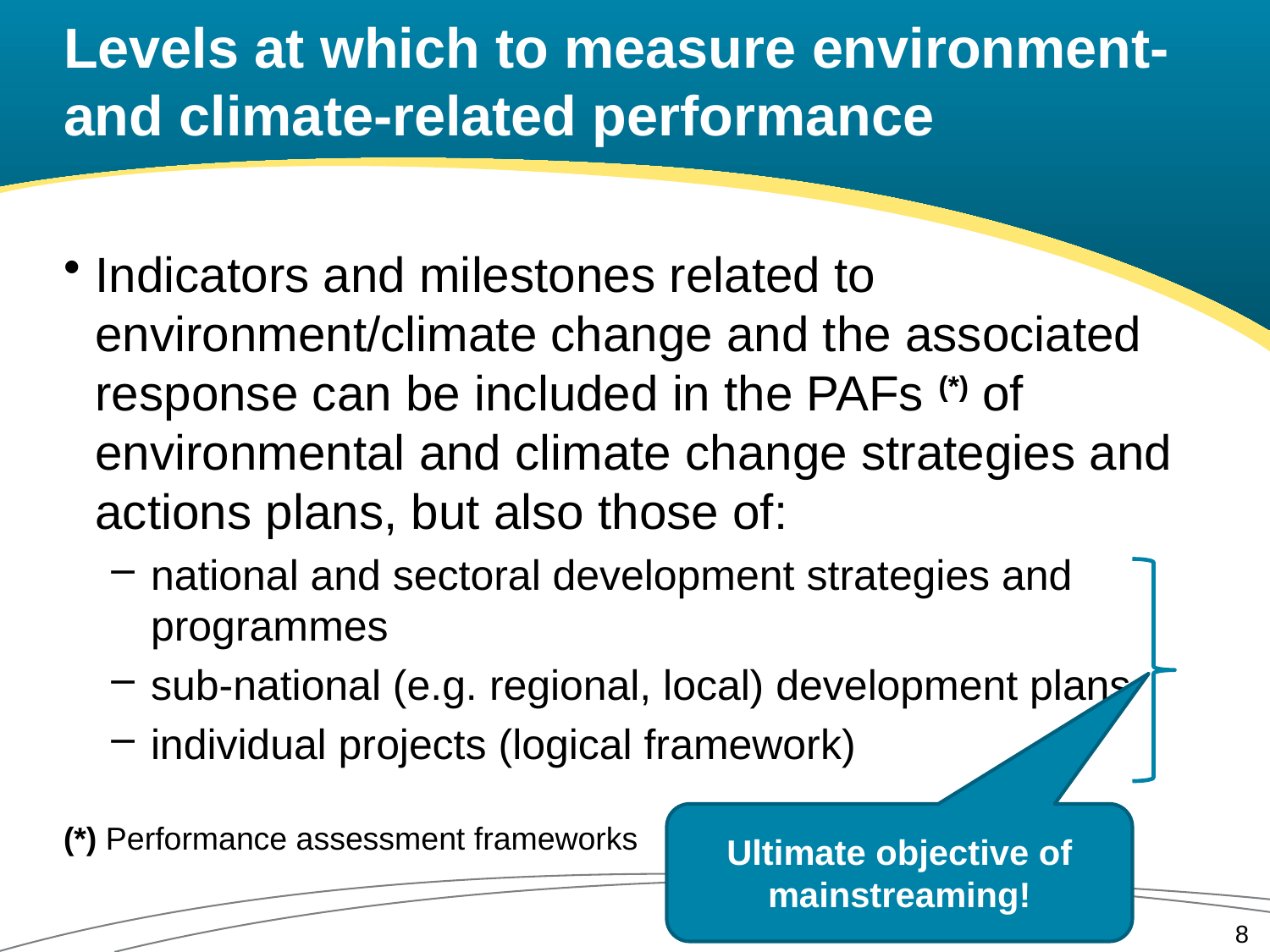

# Levels at which to measure environment- and climate-related performance
Indicators and milestones related to environment/climate change and the associated response can be included in the PAFs (*) of environmental and climate change strategies and actions plans, but also those of:
national and sectoral development strategies and programmes
sub-national (e.g. regional, local) development plans
individual projects (logical framework)

(*) Performance assessment frameworks

Ultimate objective of mainstreaming!
8